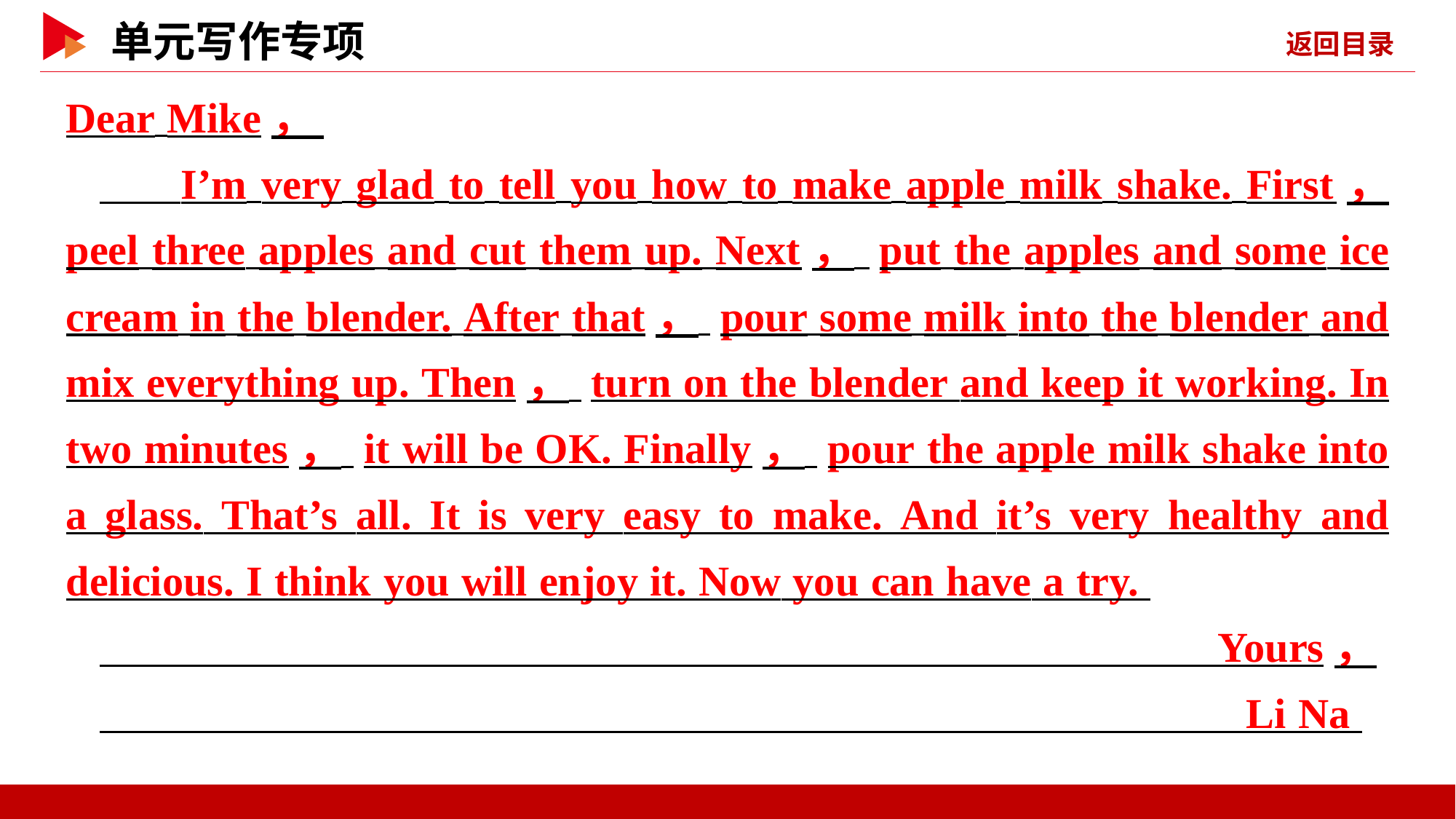

Dear Mike，
      I’m very glad to tell you how to make apple milk shake. First， peel three apples and cut them up. Next， put the apples and some ice cream in the blender. After that， pour some milk into the blender and mix everything up. Then， turn on the blender and keep it working. In two minutes， it will be OK. Finally， pour the apple milk shake into a glass. That’s all. It is very easy to make. And it’s very healthy and delicious. I think you will enjoy it. Now you can have a try.
                                                                                                          Yours，
                                                                                                 Li Na